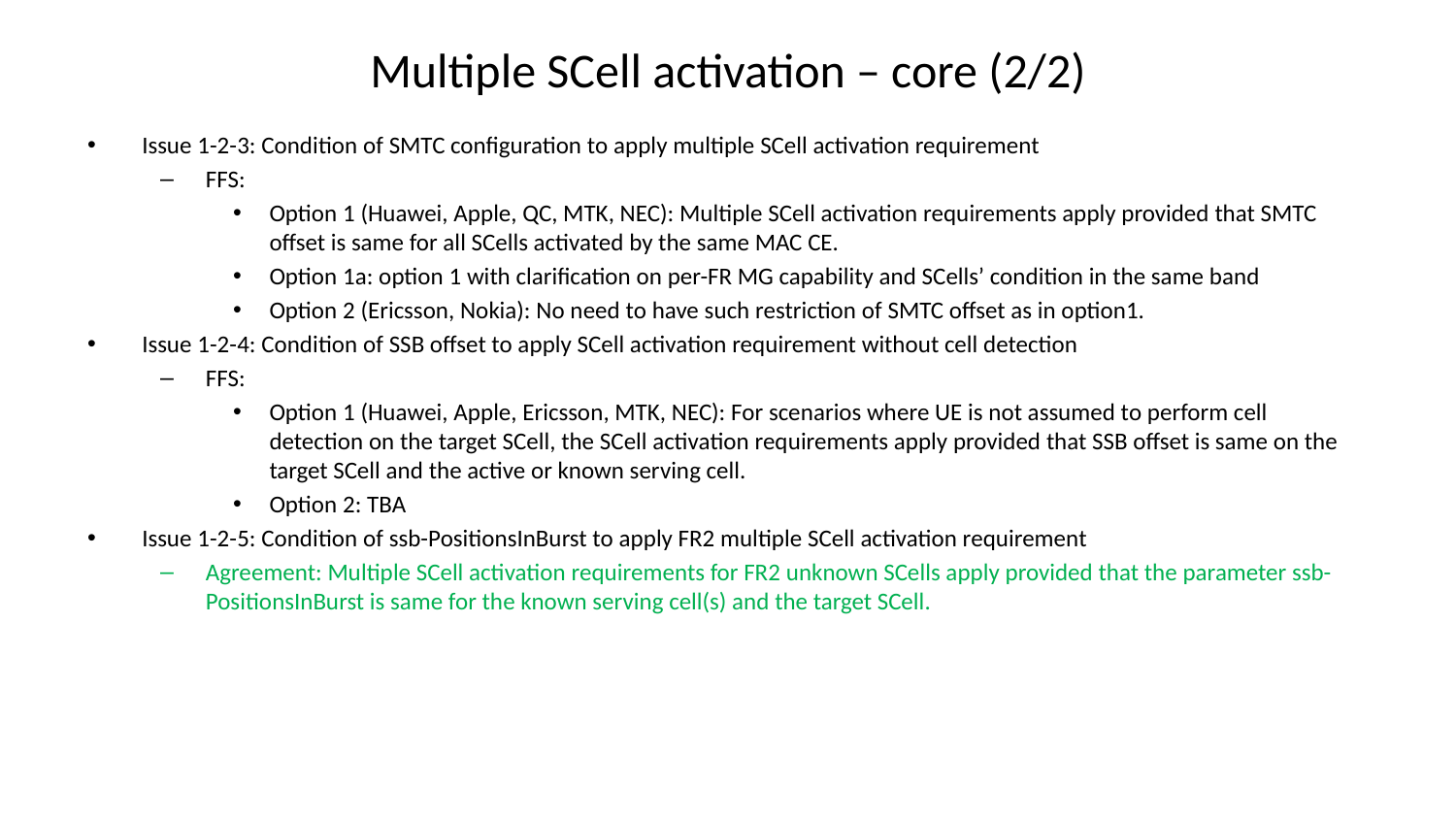

# Multiple SCell activation – core (2/2)
Issue 1-2-3: Condition of SMTC configuration to apply multiple SCell activation requirement
FFS:
Option 1 (Huawei, Apple, QC, MTK, NEC): Multiple SCell activation requirements apply provided that SMTC offset is same for all SCells activated by the same MAC CE.
Option 1a: option 1 with clarification on per-FR MG capability and SCells’ condition in the same band
Option 2 (Ericsson, Nokia): No need to have such restriction of SMTC offset as in option1.
Issue 1-2-4: Condition of SSB offset to apply SCell activation requirement without cell detection
FFS:
Option 1 (Huawei, Apple, Ericsson, MTK, NEC): For scenarios where UE is not assumed to perform cell detection on the target SCell, the SCell activation requirements apply provided that SSB offset is same on the target SCell and the active or known serving cell.
Option 2: TBA
Issue 1-2-5: Condition of ssb-PositionsInBurst to apply FR2 multiple SCell activation requirement
Agreement: Multiple SCell activation requirements for FR2 unknown SCells apply provided that the parameter ssb-PositionsInBurst is same for the known serving cell(s) and the target SCell.